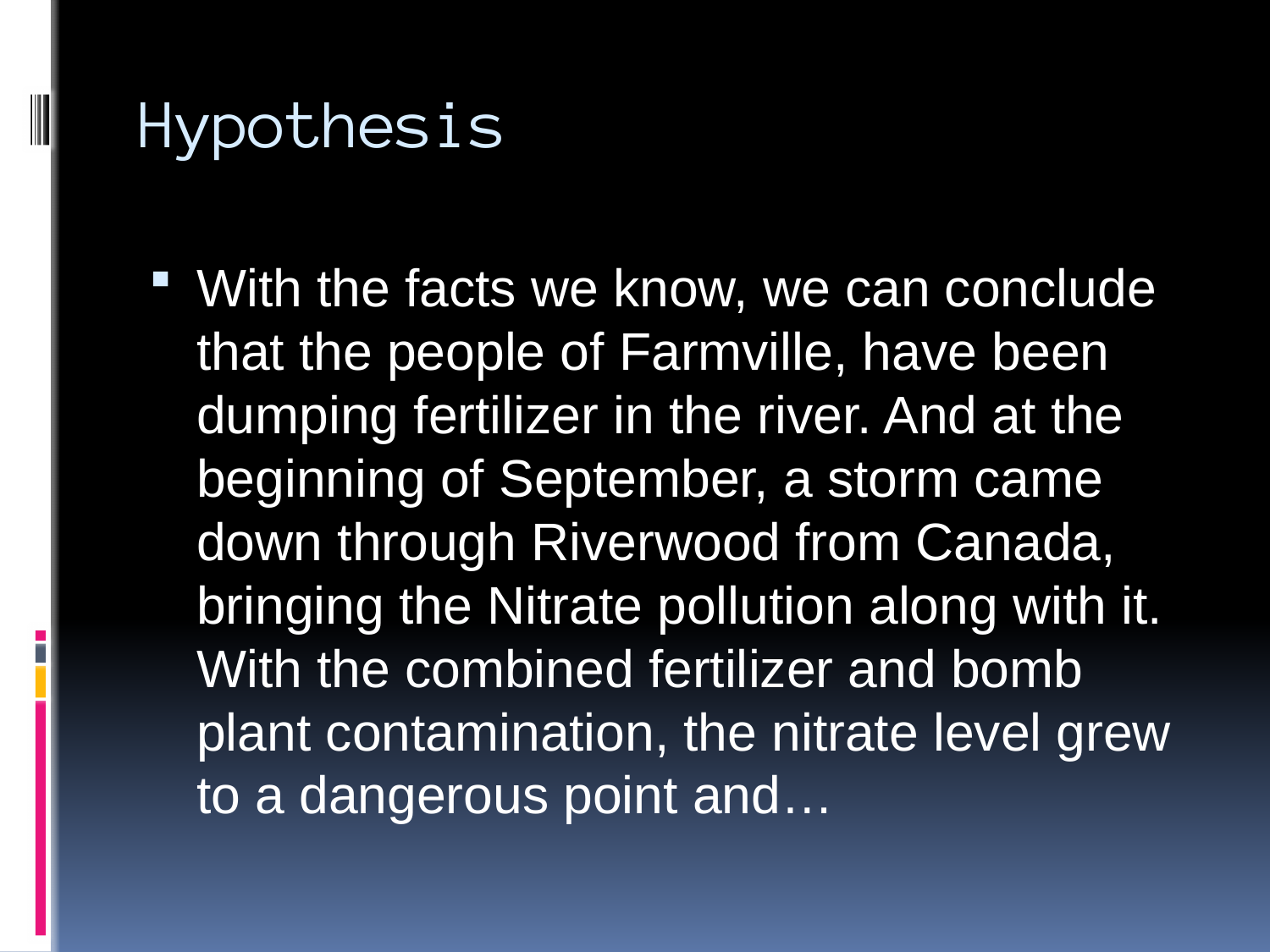

# Hypothesis
With the facts we know, we can conclude that the people of Farmville, have been dumping fertilizer in the river. And at the beginning of September, a storm came down through Riverwood from Canada, bringing the Nitrate pollution along with it. With the combined fertilizer and bomb plant contamination, the nitrate level grew to a dangerous point and…